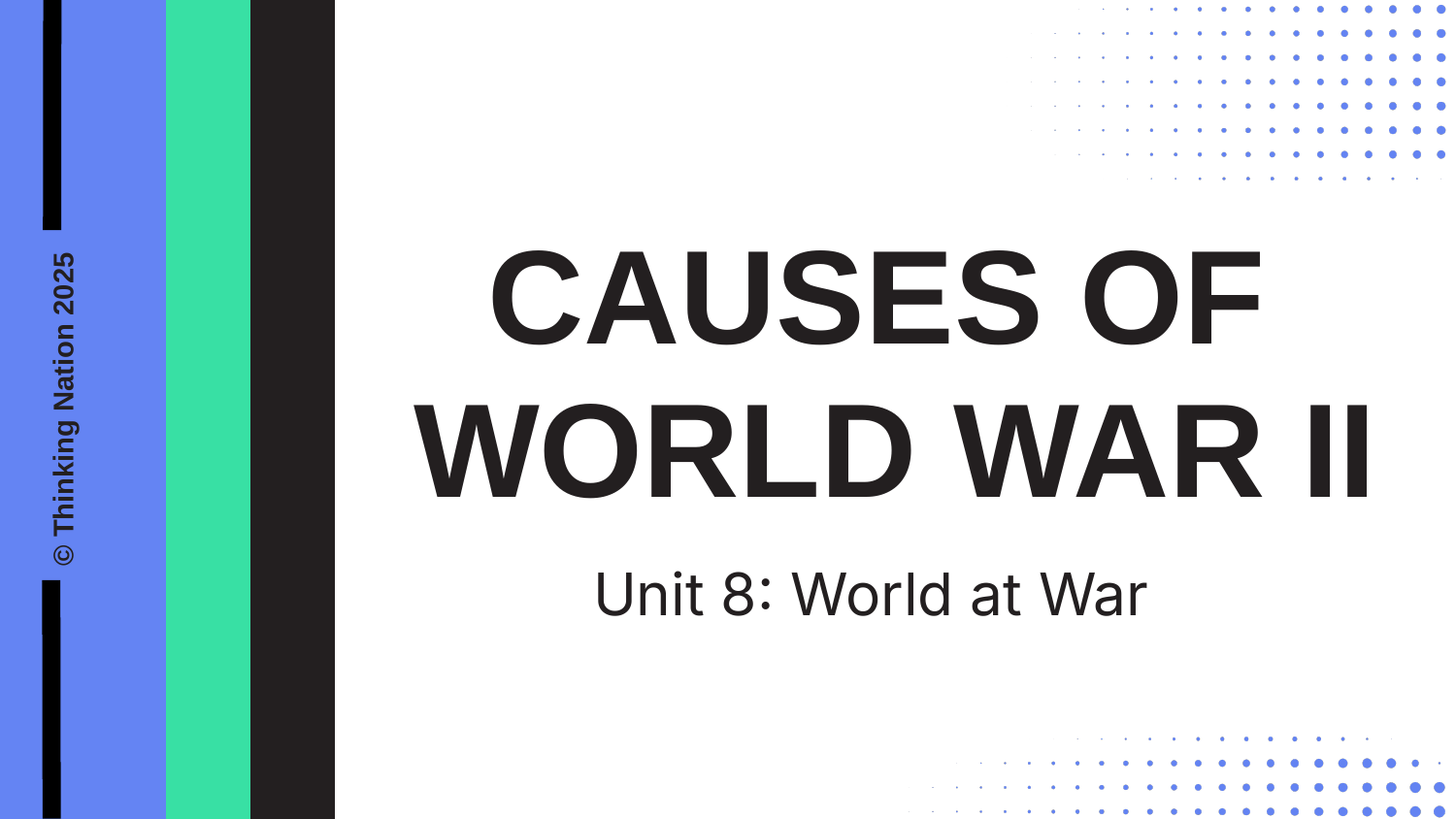

CAUSES OF
WORLD WAR II
© Thinking Nation 2025
Unit 8: World at War